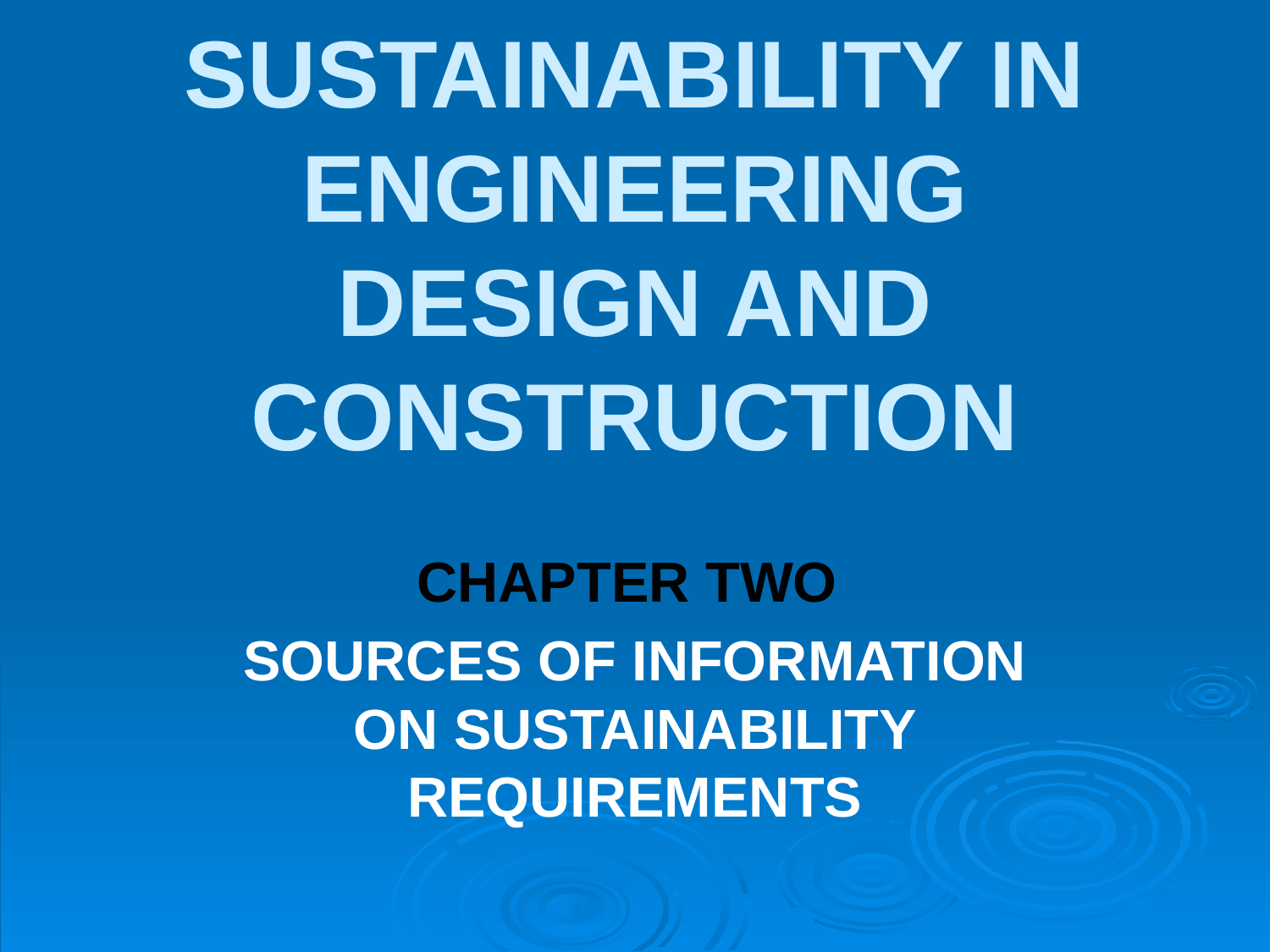

# SUSTAINABILITY IN ENGINEERING DESIGN AND CONSTRUCTION
CHAPTER TWO
SOURCES OF INFORMATION ON SUSTAINABILITY REQUIREMENTS